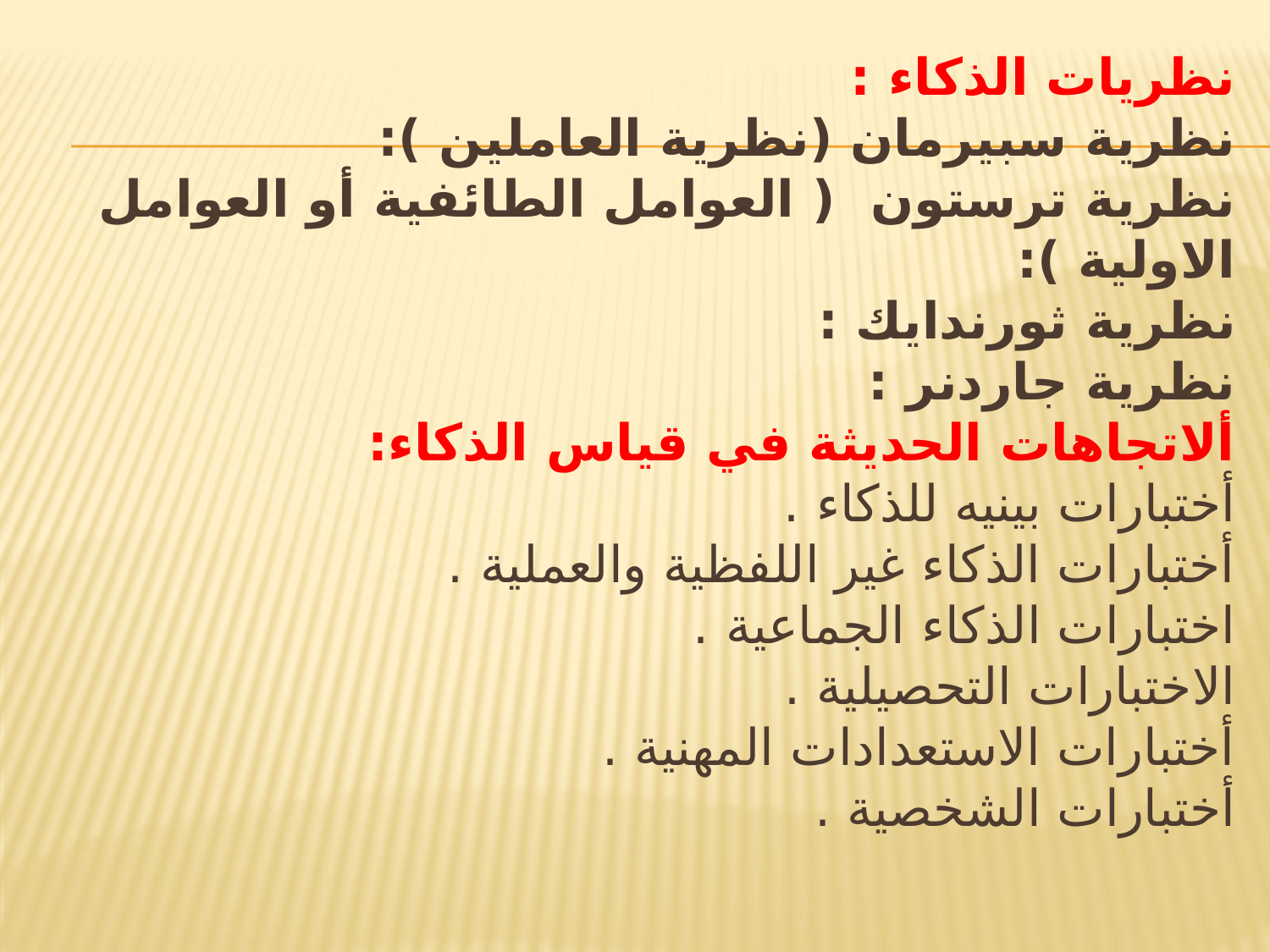

# نظريات الذكاء : نظرية سبيرمان (نظرية العاملين ): نظرية ترستون  ( العوامل الطائفية أو العوامل الاولية ): نظرية ثورندايك : نظرية جاردنر : ألاتجاهات الحديثة في قياس الذكاء: أختبارات بينيه للذكاء . أختبارات الذكاء غير اللفظية والعملية . اختبارات الذكاء الجماعية . الاختبارات التحصيلية . أختبارات الاستعدادات المهنية . أختبارات الشخصية .